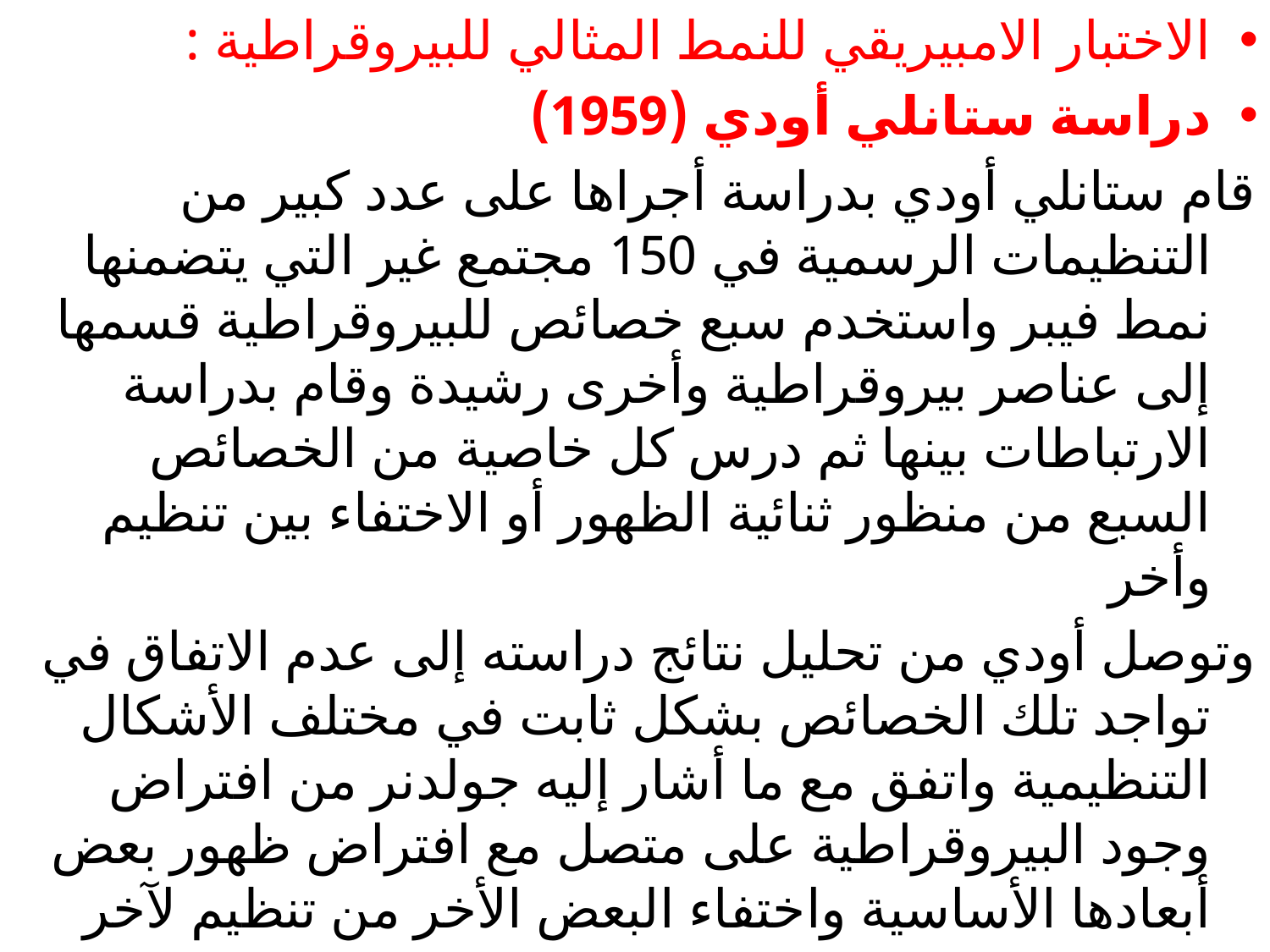

الاختبار الامبيريقي للنمط المثالي للبيروقراطية :
دراسة ستانلي أودي (1959)
قام ستانلي أودي بدراسة أجراها على عدد كبير من التنظيمات الرسمية في 150 مجتمع غير التي يتضمنها نمط فيبر واستخدم سبع خصائص للبيروقراطية قسمها إلى عناصر بيروقراطية وأخرى رشيدة وقام بدراسة الارتباطات بينها ثم درس كل خاصية من الخصائص السبع من منظور ثنائية الظهور أو الاختفاء بين تنظيم وأخر
وتوصل أودي من تحليل نتائج دراسته إلى عدم الاتفاق في تواجد تلك الخصائص بشكل ثابت في مختلف الأشكال التنظيمية واتفق مع ما أشار إليه جولدنر من افتراض وجود البيروقراطية على متصل مع افتراض ظهور بعض أبعادها الأساسية واختفاء البعض الأخر من تنظيم لآخر

#